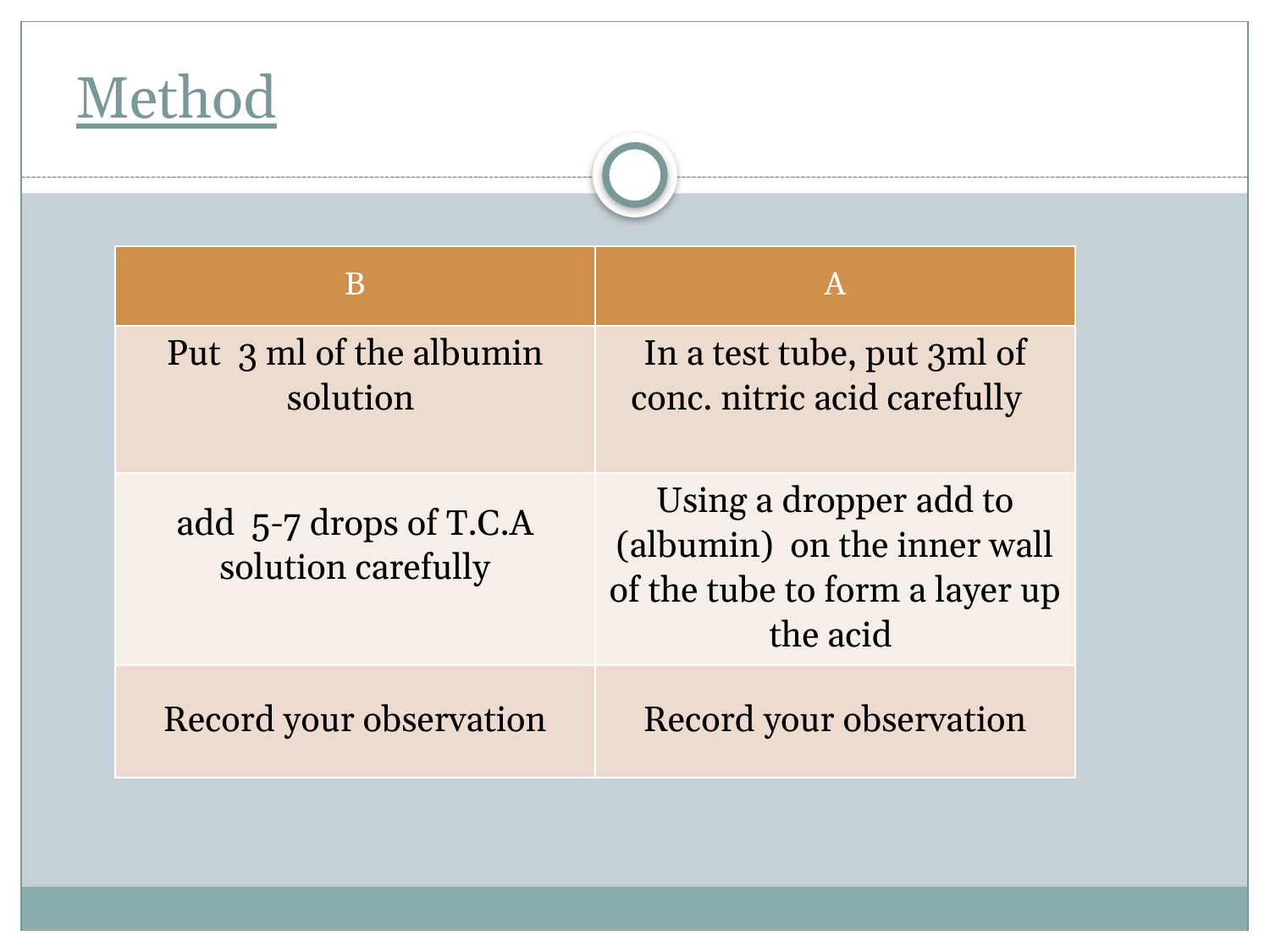

# Method
| B | A |
| --- | --- |
| Put 3 ml of the albumin solution | In a test tube, put 3ml of conc. nitric acid carefully |
| add 5-7 drops of T.C.A solution carefully | Using a dropper add to (albumin) on the inner wall of the tube to form a layer up the acid |
| Record your observation | Record your observation |